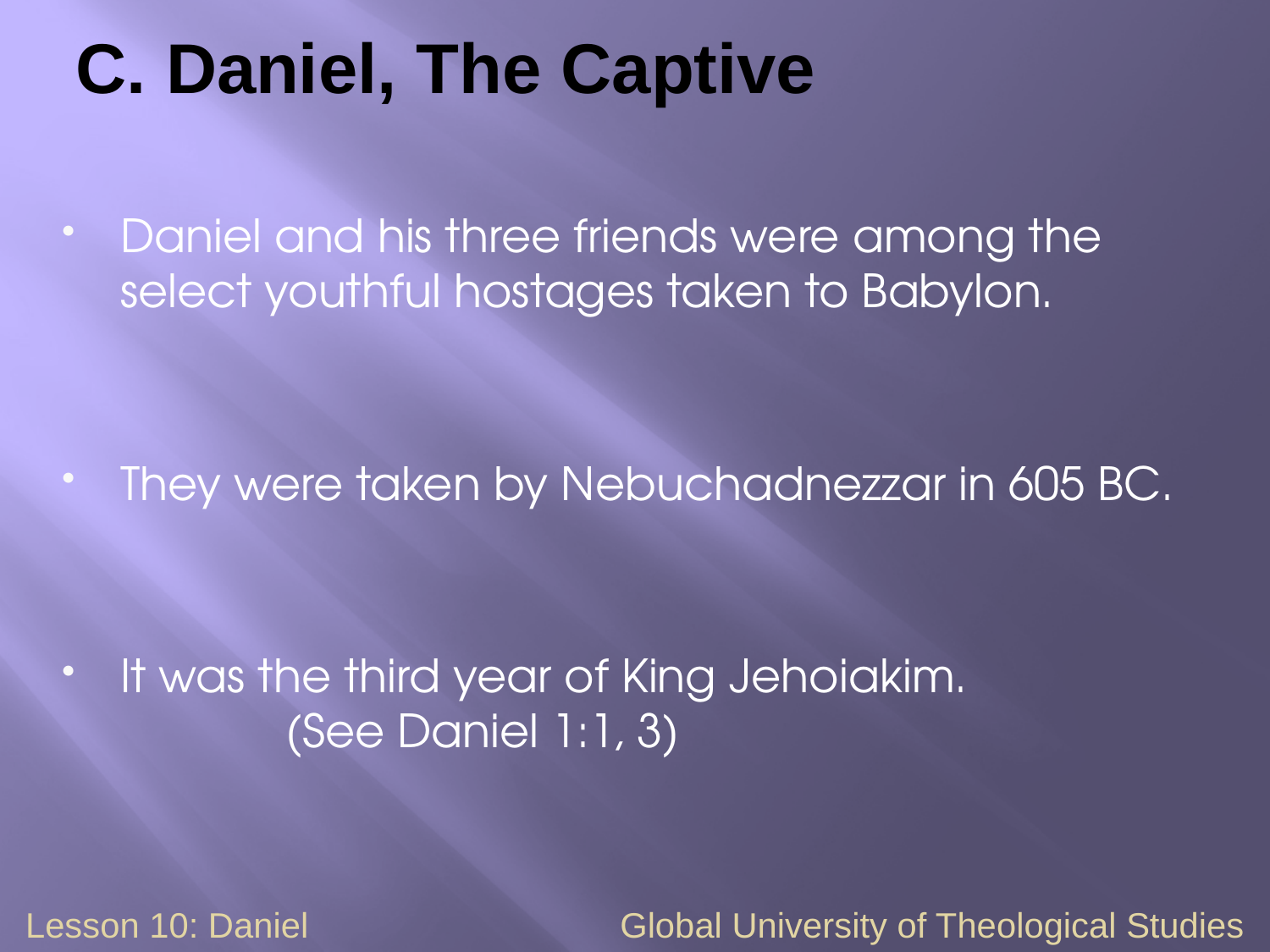

# C. Daniel, The Captive
Daniel and his three friends were among the select youthful hostages taken to Babylon.

They were taken by Nebuchadnezzar in 605 BC.

It was the third year of King Jehoiakim.                                 (See Daniel 1:1, 3)
Lesson 10: Daniel                                Global University of Theological Studies